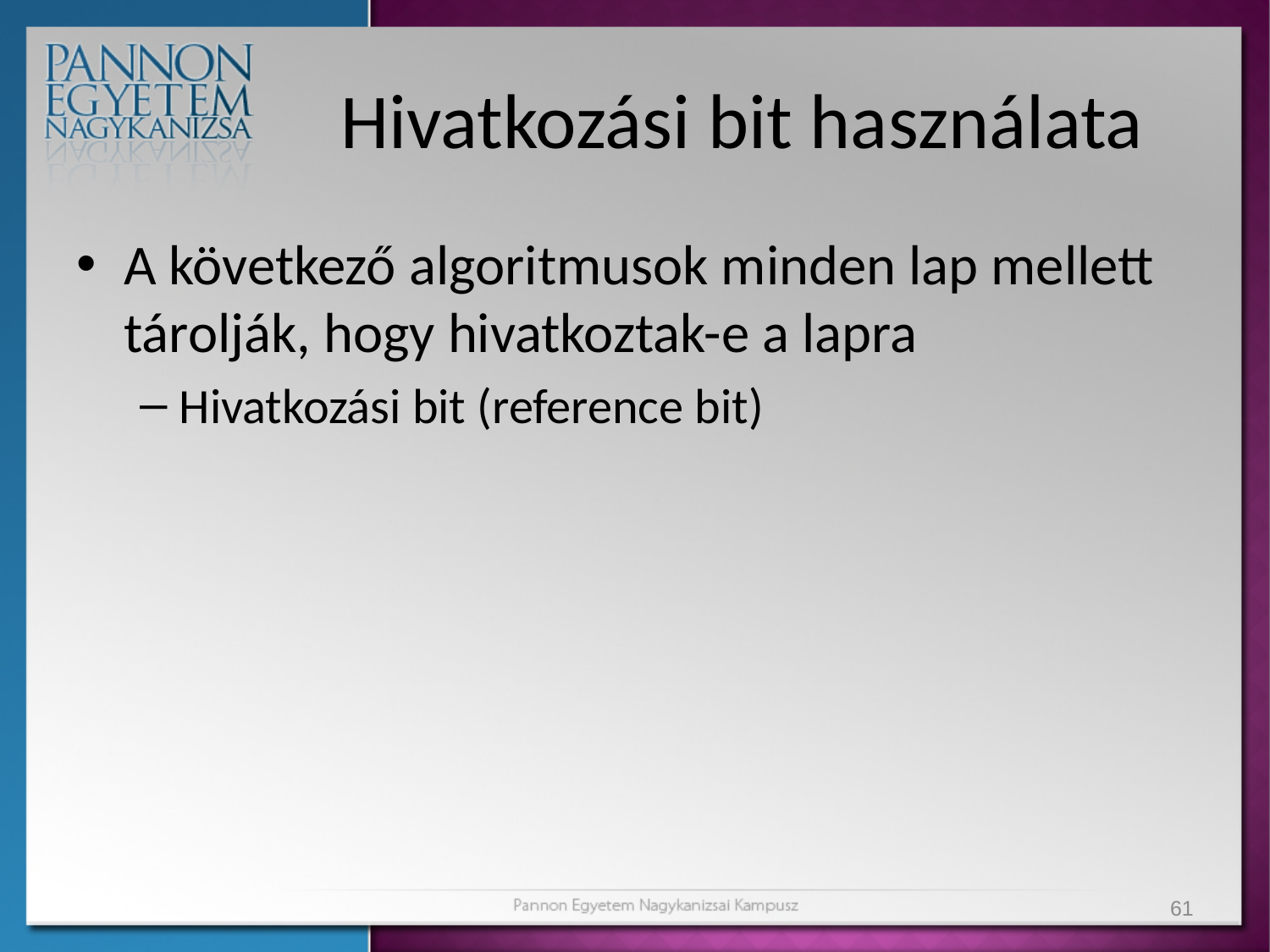

# Hivatkozási bit használata
A következő algoritmusok minden lap mellett tárolják, hogy hivatkoztak-e a lapra
Hivatkozási bit (reference bit)
61